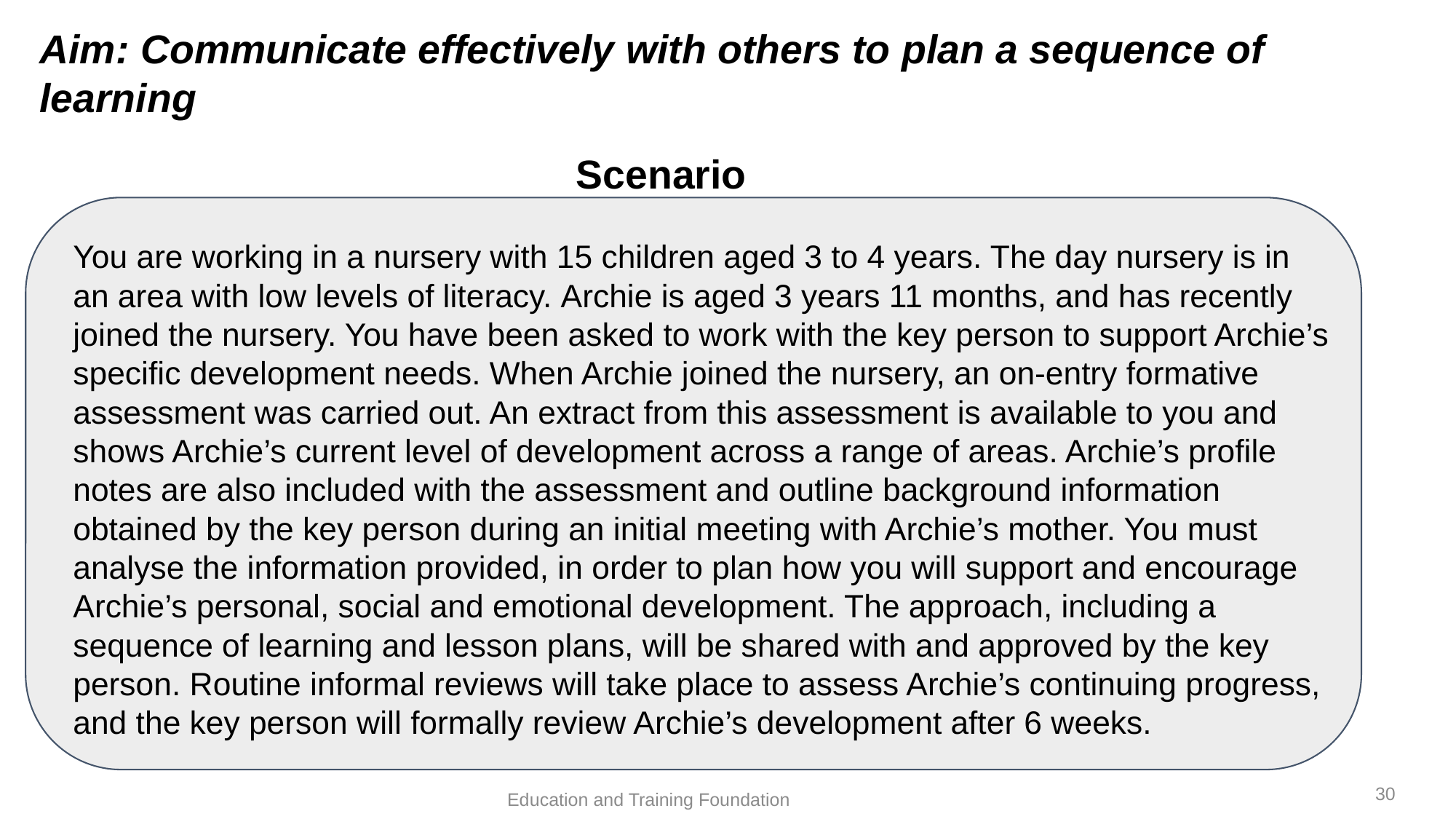

Aim: Communicate effectively with others to plan a sequence of learning
Scenario

You are working in a nursery with 15 children aged 3 to 4 years. The day nursery is in an area with low levels of literacy. Archie is aged 3 years 11 months, and has recently joined the nursery. You have been asked to work with the key person to support Archie’s specific development needs. When Archie joined the nursery, an on-entry formative assessment was carried out. An extract from this assessment is available to you and shows Archie’s current level of development across a range of areas. Archie’s profile notes are also included with the assessment and outline background information obtained by the key person during an initial meeting with Archie’s mother. You must analyse the information provided, in order to plan how you will support and encourage Archie’s personal, social and emotional development. The approach, including a sequence of learning and lesson plans, will be shared with and approved by the key person. Routine informal reviews will take place to assess Archie’s continuing progress, and the key person will formally review Archie’s development after 6 weeks.
30
Education and Training Foundation